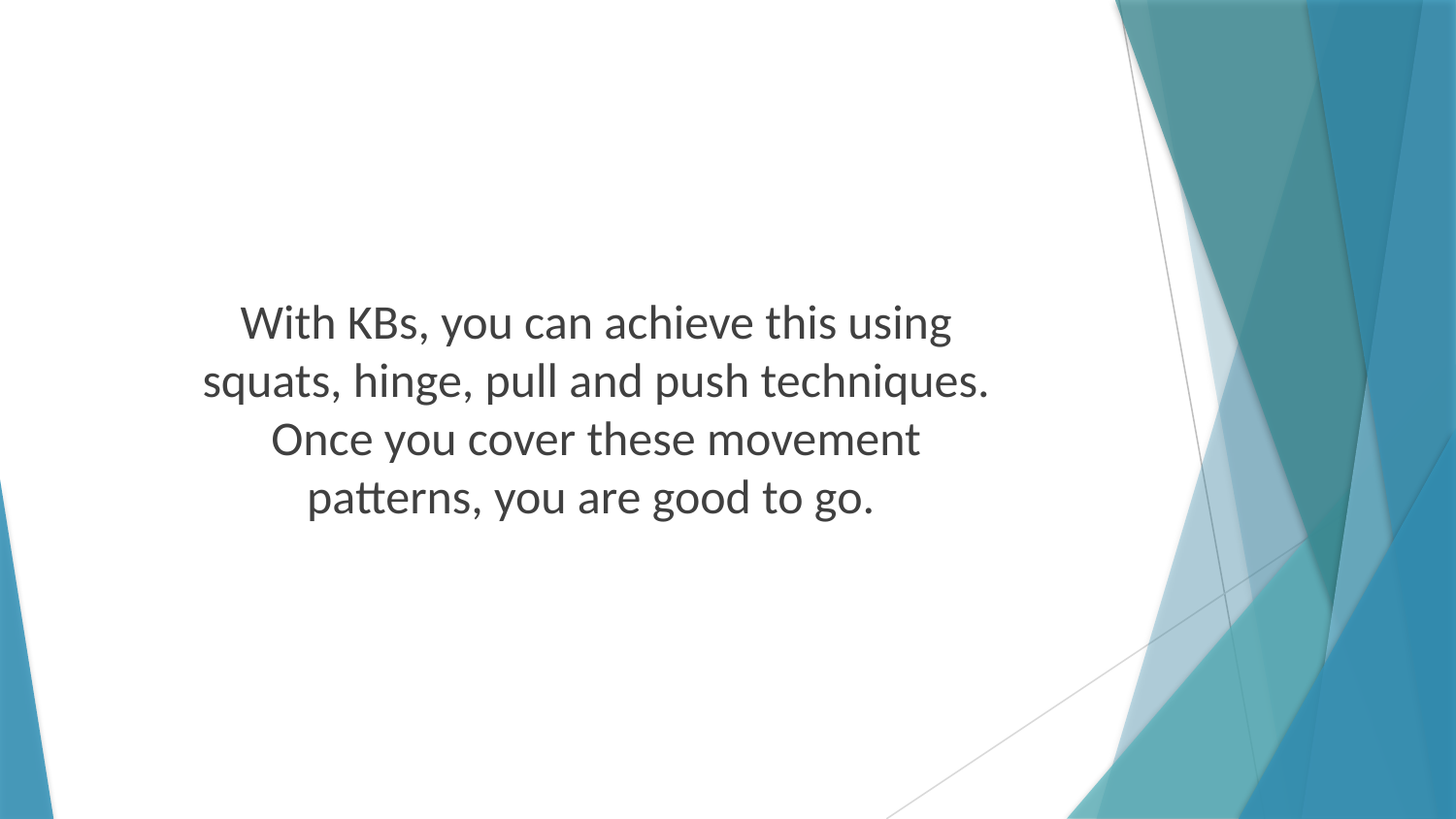

With KBs, you can achieve this using squats, hinge, pull and push techniques. Once you cover these movement patterns, you are good to go.